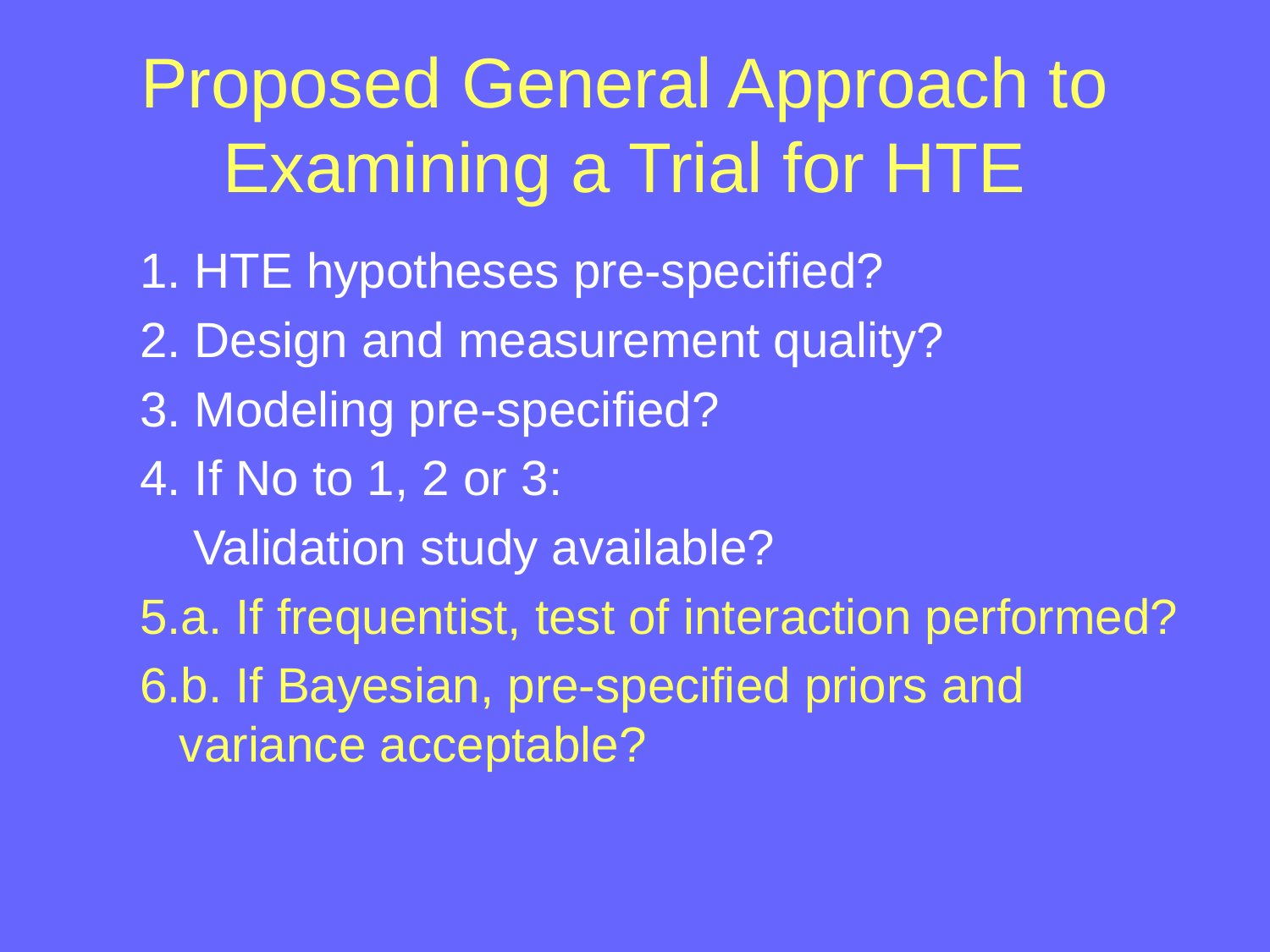

# Proposed General Approach to Examining a Trial for HTE
1. HTE hypotheses pre-specified?
2. Design and measurement quality?
3. Modeling pre-specified?
4. If No to 1, 2 or 3:
	 Validation study available?
5.a. If frequentist, test of interaction performed?
6.b. If Bayesian, pre-specified priors and variance acceptable?